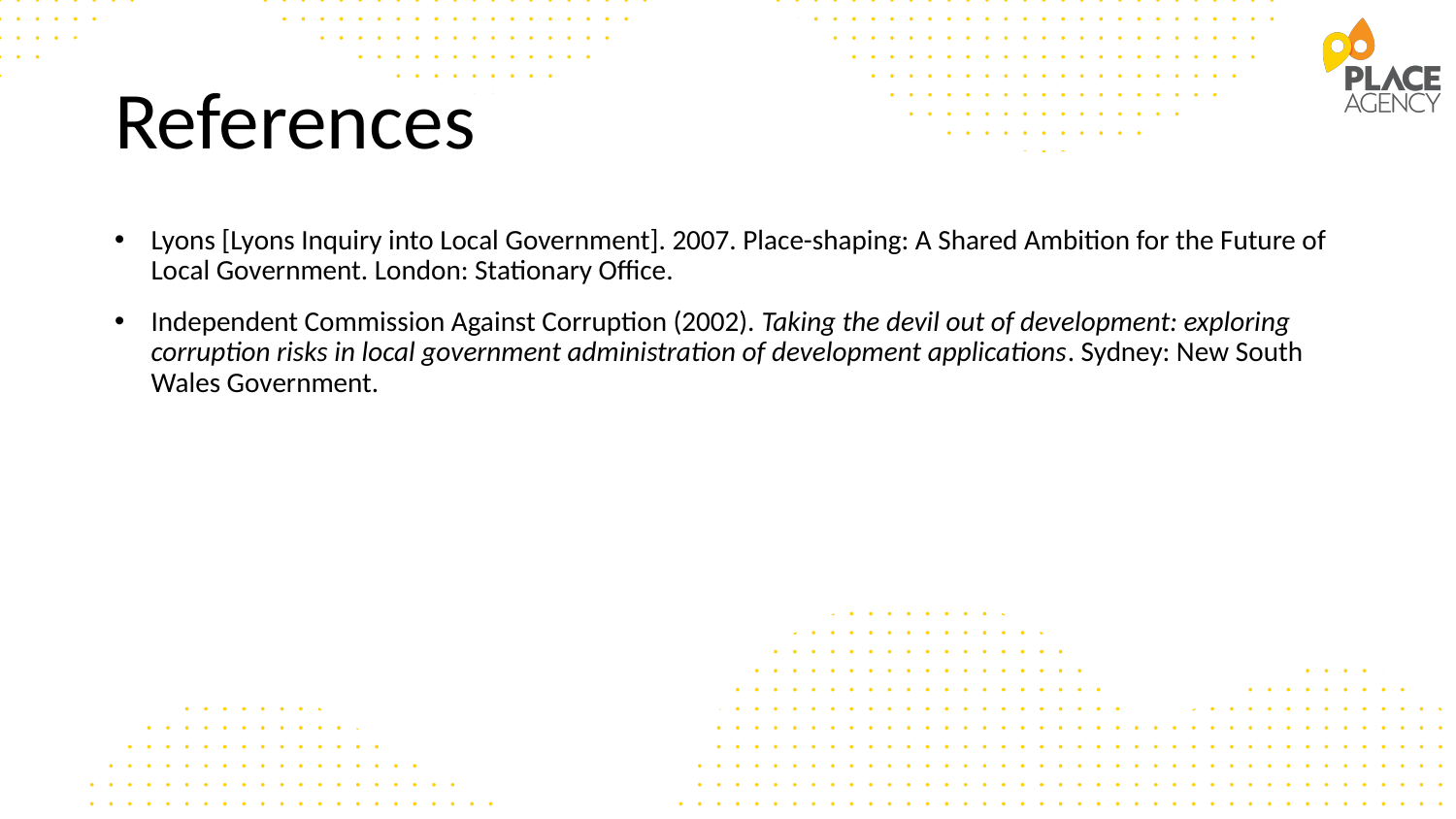

# References
Lyons [Lyons Inquiry into Local Government]. 2007. Place-shaping: A Shared Ambition for the Future of Local Government. London: Stationary Office.
Independent Commission Against Corruption (2002). Taking the devil out of development: exploring corruption risks in local government administration of development applications. Sydney: New South Wales Government.